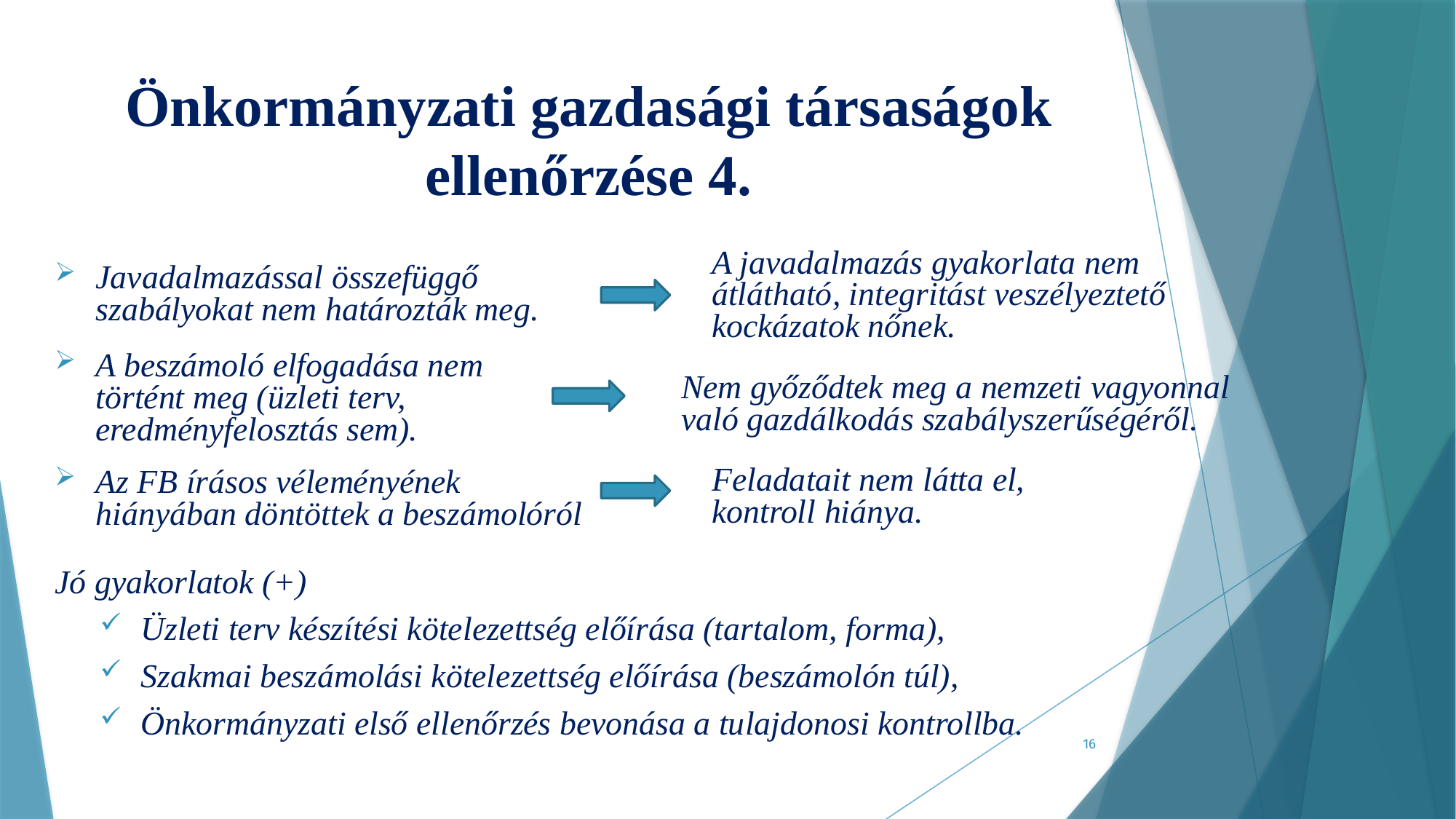

# Önkormányzati gazdasági társaságok ellenőrzése 4.
A javadalmazás gyakorlata nem átlátható, integritást veszélyeztető kockázatok nőnek.
Javadalmazással összefüggő szabályokat nem határozták meg.

A beszámoló elfogadása nem történt meg (üzleti terv, eredményfelosztás sem).
Nem győződtek meg a nemzeti vagyonnal való gazdálkodás szabályszerűségéről.

Feladatait nem látta el, kontroll hiánya.
Az FB írásos véleményének hiányában döntöttek a beszámolóról

Jó gyakorlatok (+)
Üzleti terv készítési kötelezettség előírása (tartalom, forma),
Szakmai beszámolási kötelezettség előírása (beszámolón túl),
Önkormányzati első ellenőrzés bevonása a tulajdonosi kontrollba.
16